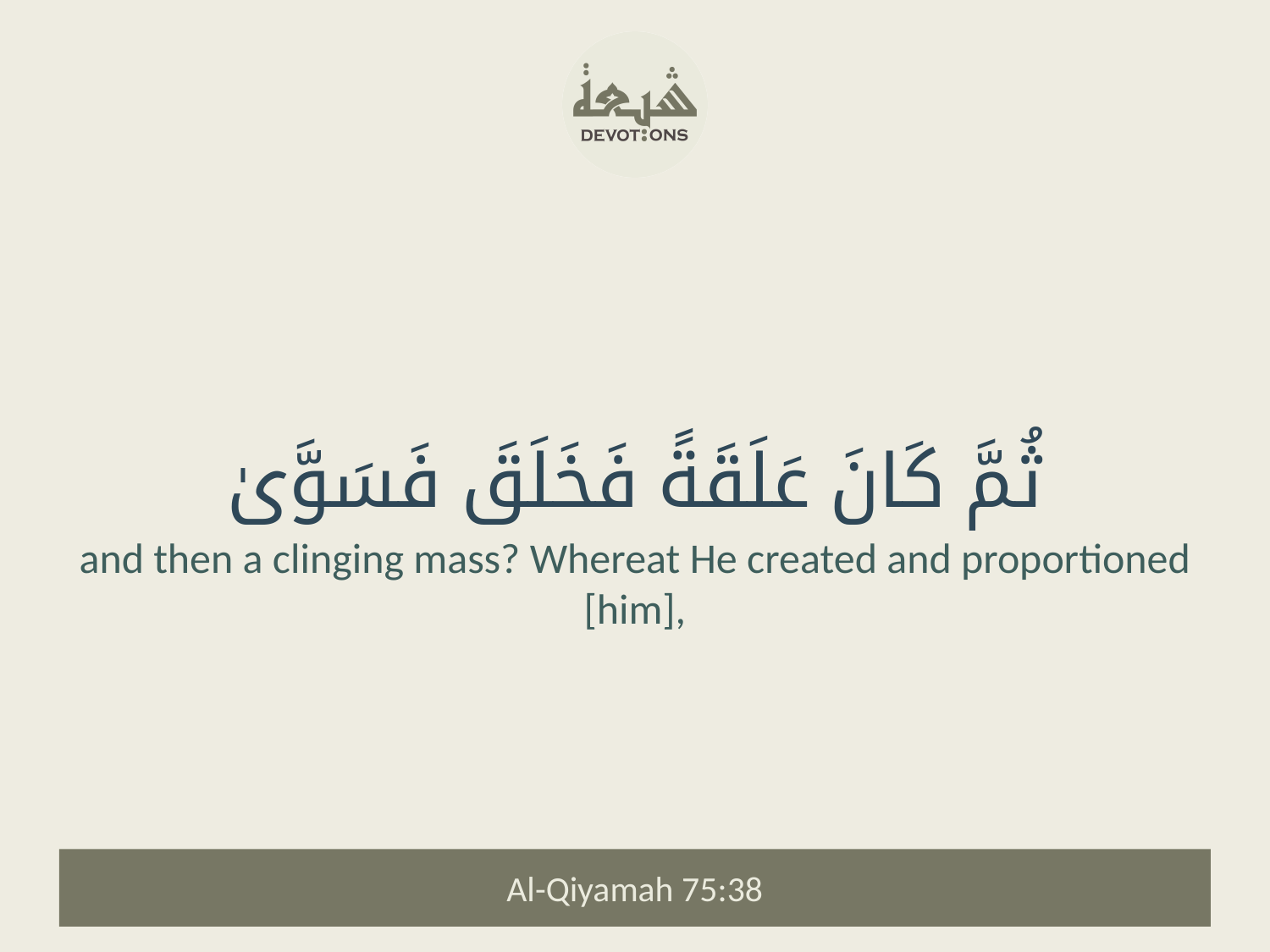

ثُمَّ كَانَ عَلَقَةً فَخَلَقَ فَسَوَّىٰ
and then a clinging mass? Whereat He created and proportioned [him],
Al-Qiyamah 75:38